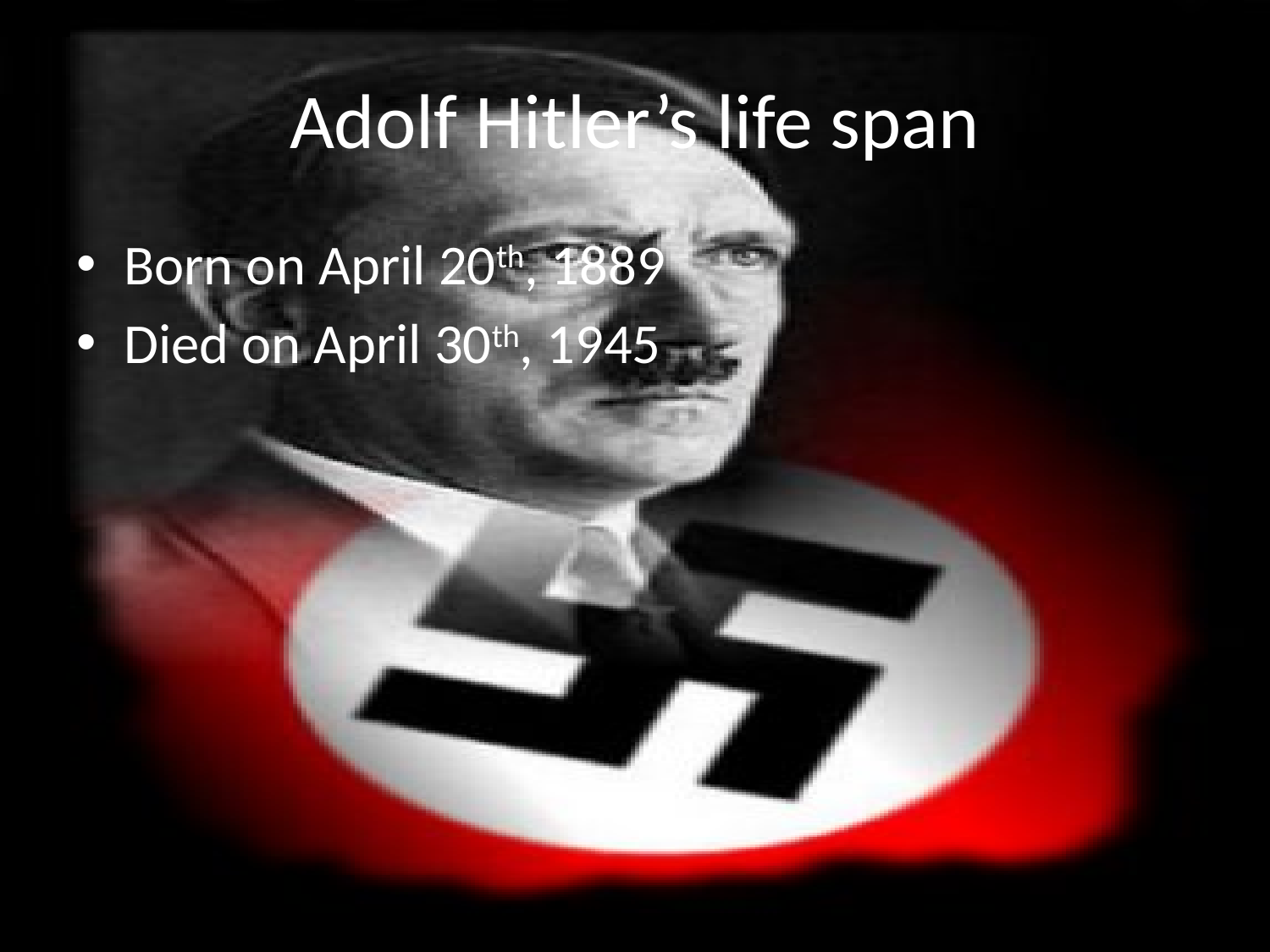

# Adolf Hitler’s life span
Born on April 20th, 1889
Died on April 30th, 1945